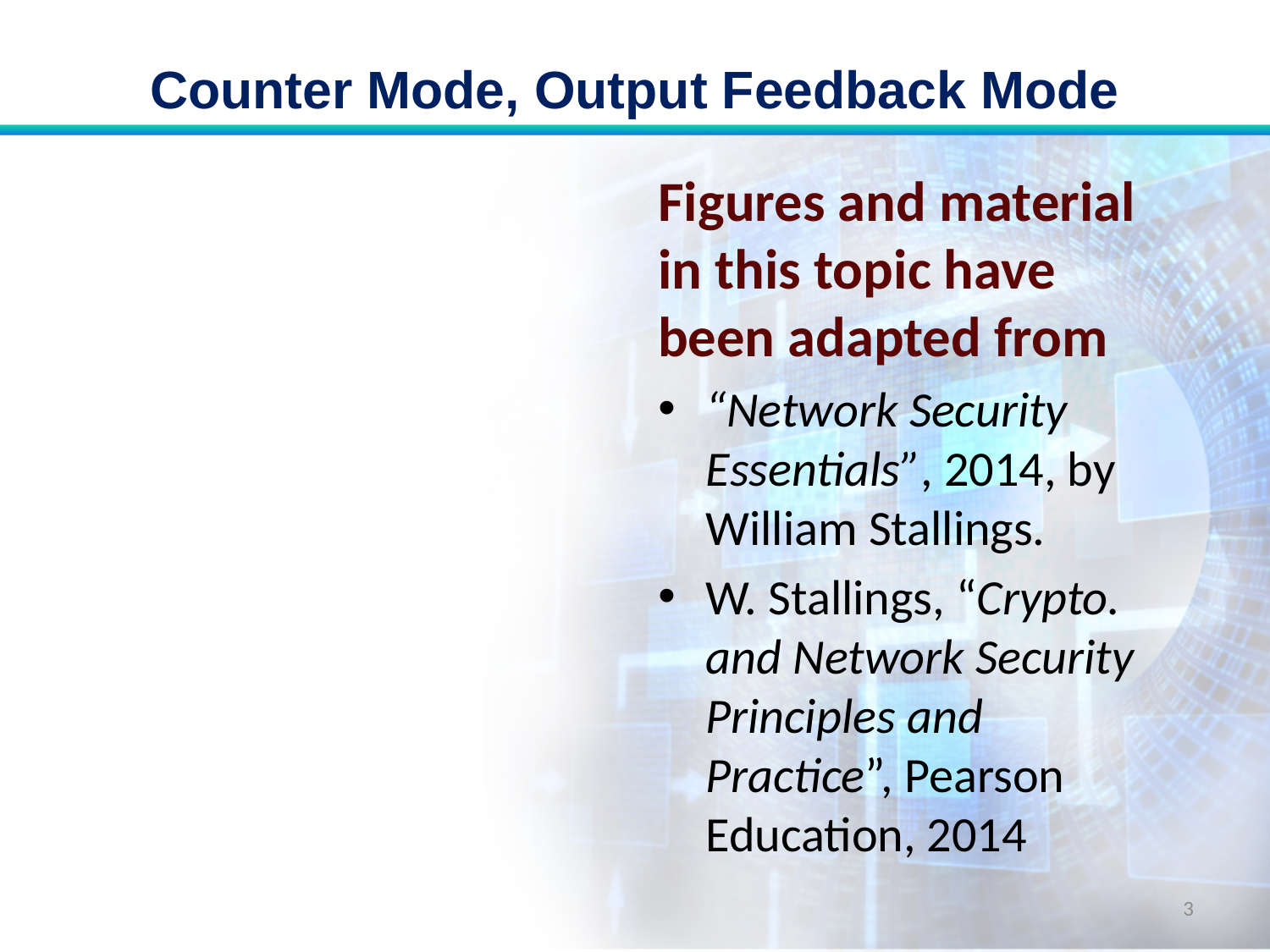

# Counter Mode, Output Feedback Mode
Figures and material in this topic have been adapted from
“Network Security Essentials”, 2014, by William Stallings.
W. Stallings, “Crypto. and Network Security Principles and Practice”, Pearson Education, 2014

3